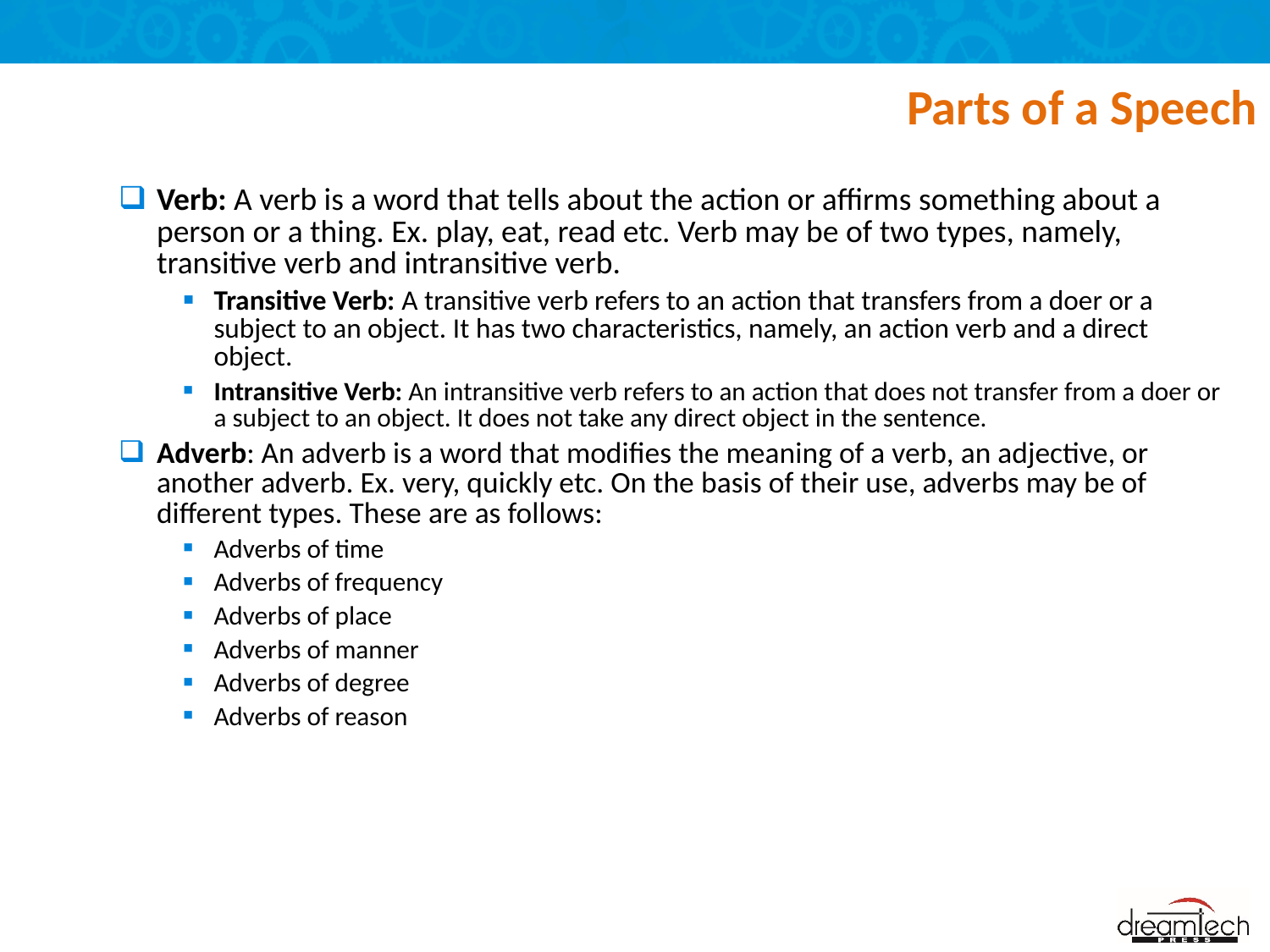

# Parts of a Speech
Verb: A verb is a word that tells about the action or affirms something about a person or a thing. Ex. play, eat, read etc. Verb may be of two types, namely, transitive verb and intransitive verb.
Transitive Verb: A transitive verb refers to an action that transfers from a doer or a subject to an object. It has two characteristics, namely, an action verb and a direct object.
Intransitive Verb: An intransitive verb refers to an action that does not transfer from a doer or a subject to an object. It does not take any direct object in the sentence.
Adverb: An adverb is a word that modifies the meaning of a verb, an adjective, or another adverb. Ex. very, quickly etc. On the basis of their use, adverbs may be of different types. These are as follows:
Adverbs of time
Adverbs of frequency
Adverbs of place
Adverbs of manner
Adverbs of degree
Adverbs of reason